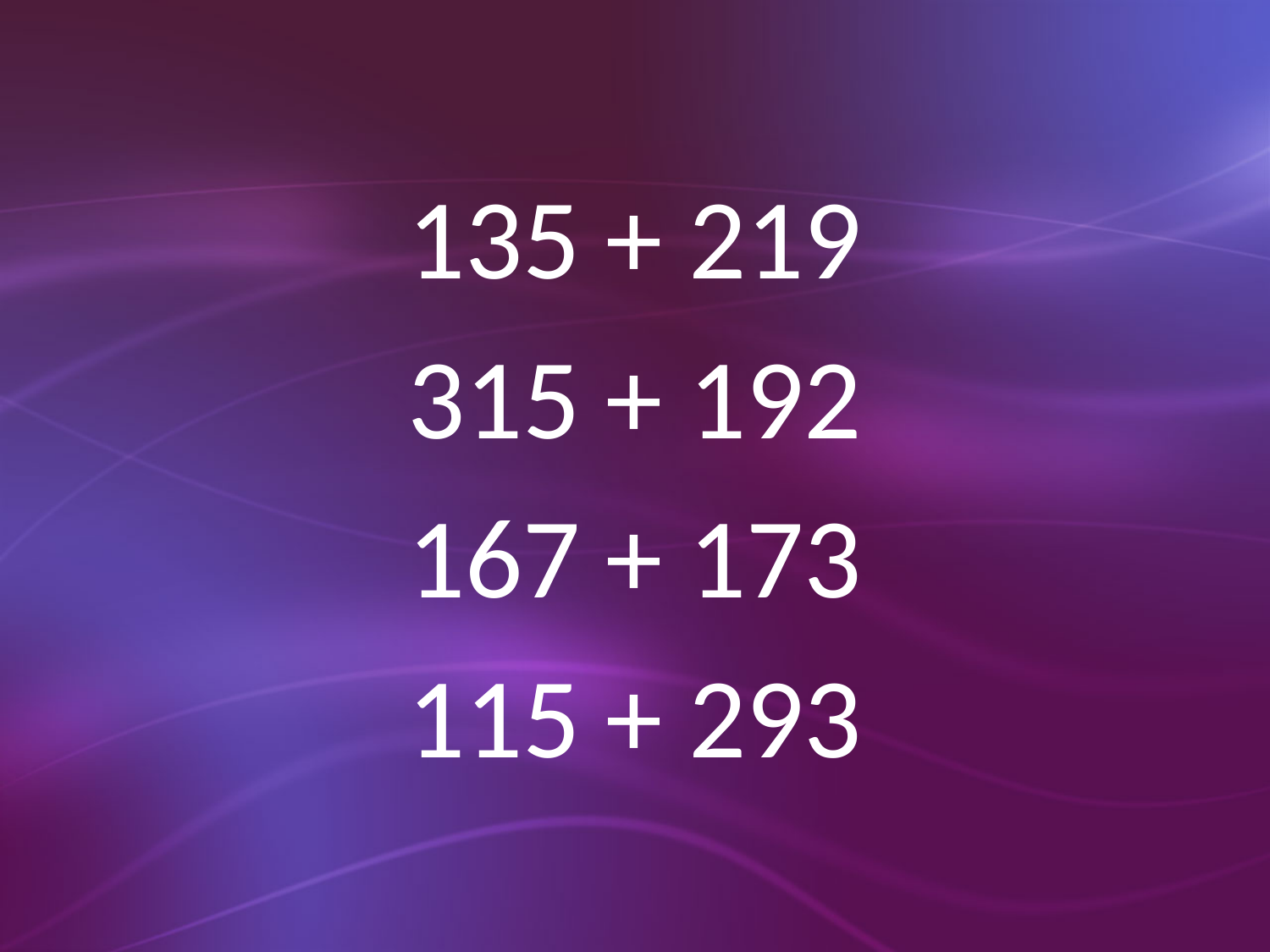

135 + 219
315 + 192
167 + 173
115 + 293